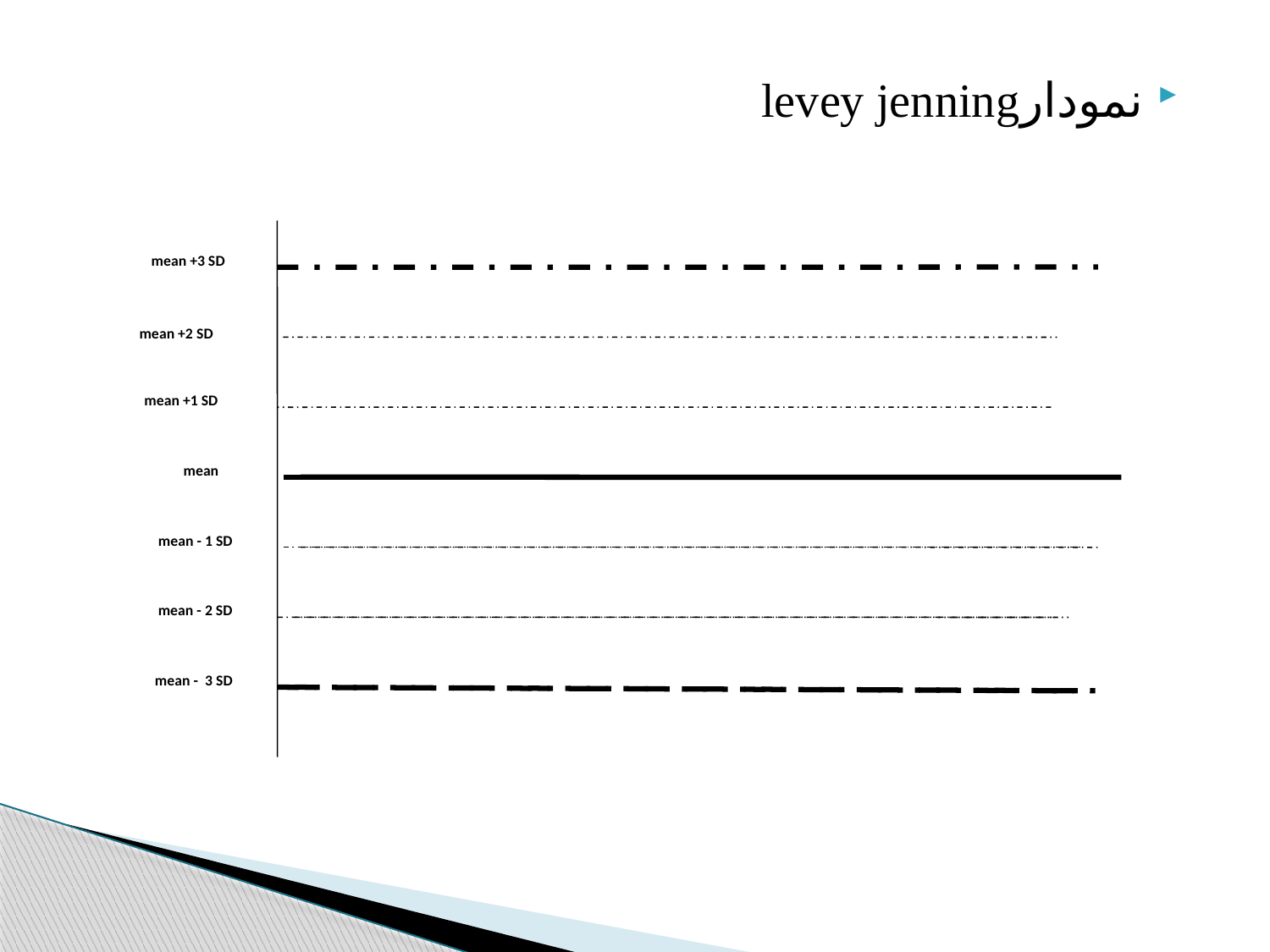

نمودارlevey jenning

mean +3 SD

mean +2 SD
mean +1 SD
mean
mean - 1 SD

mean - 2 SD
mean -  3 SD